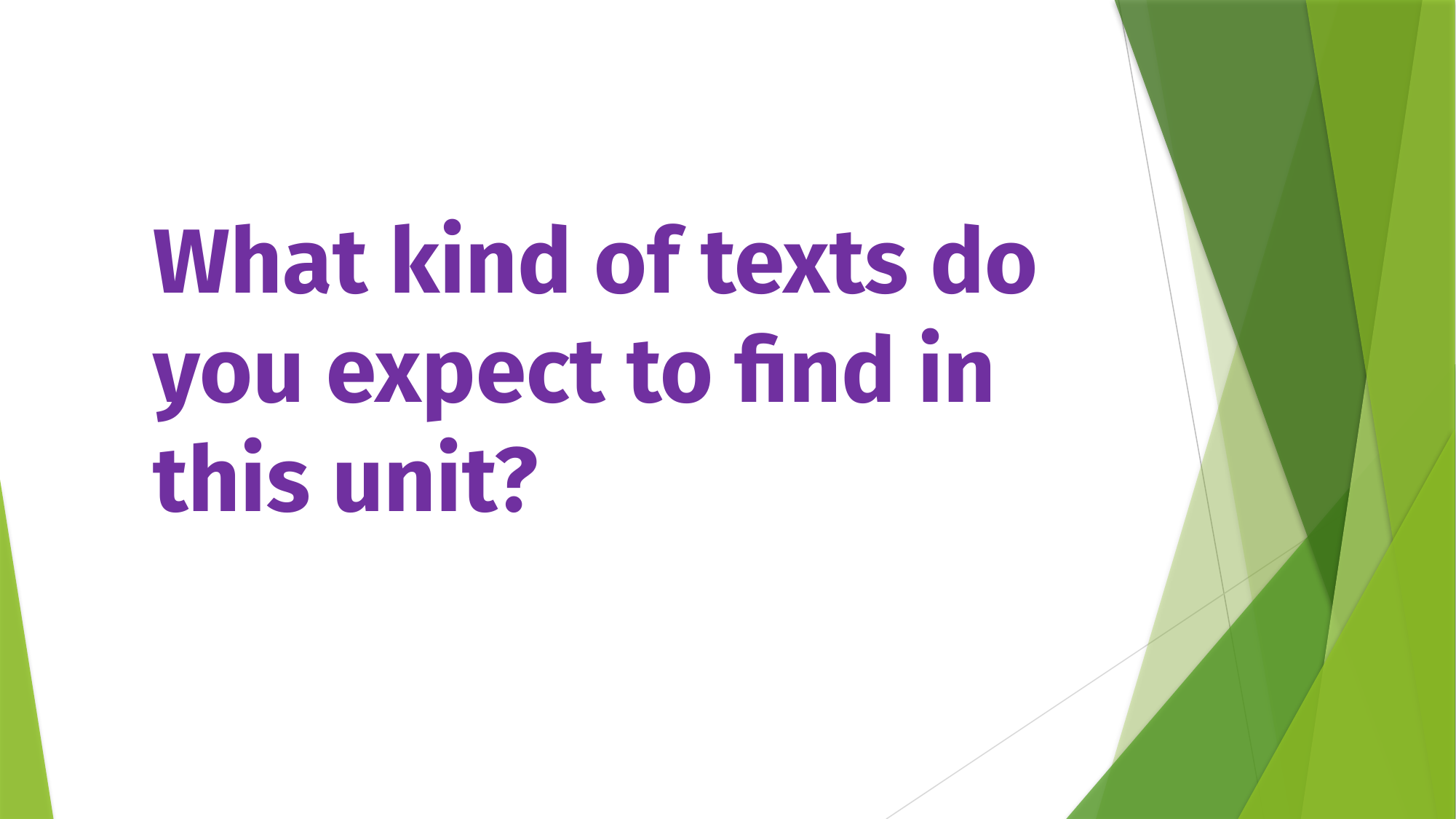

# What kind of texts do you expect to find in this unit?